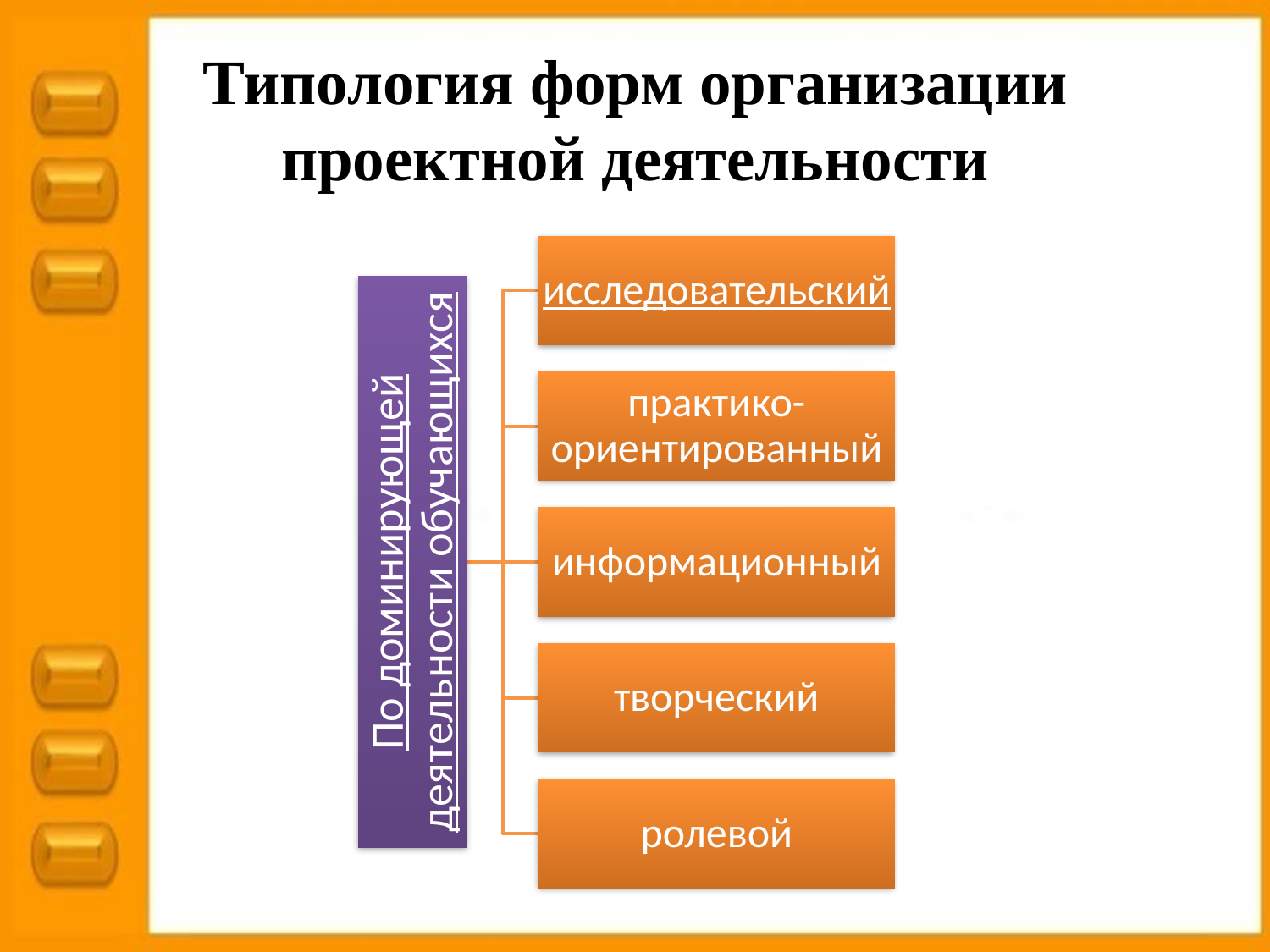

# Типология форм организации проектной деятельности

По доминирующей деятельности обучающихся
исследовательский
практико-ориентированный
информационный
творческий
ролевой